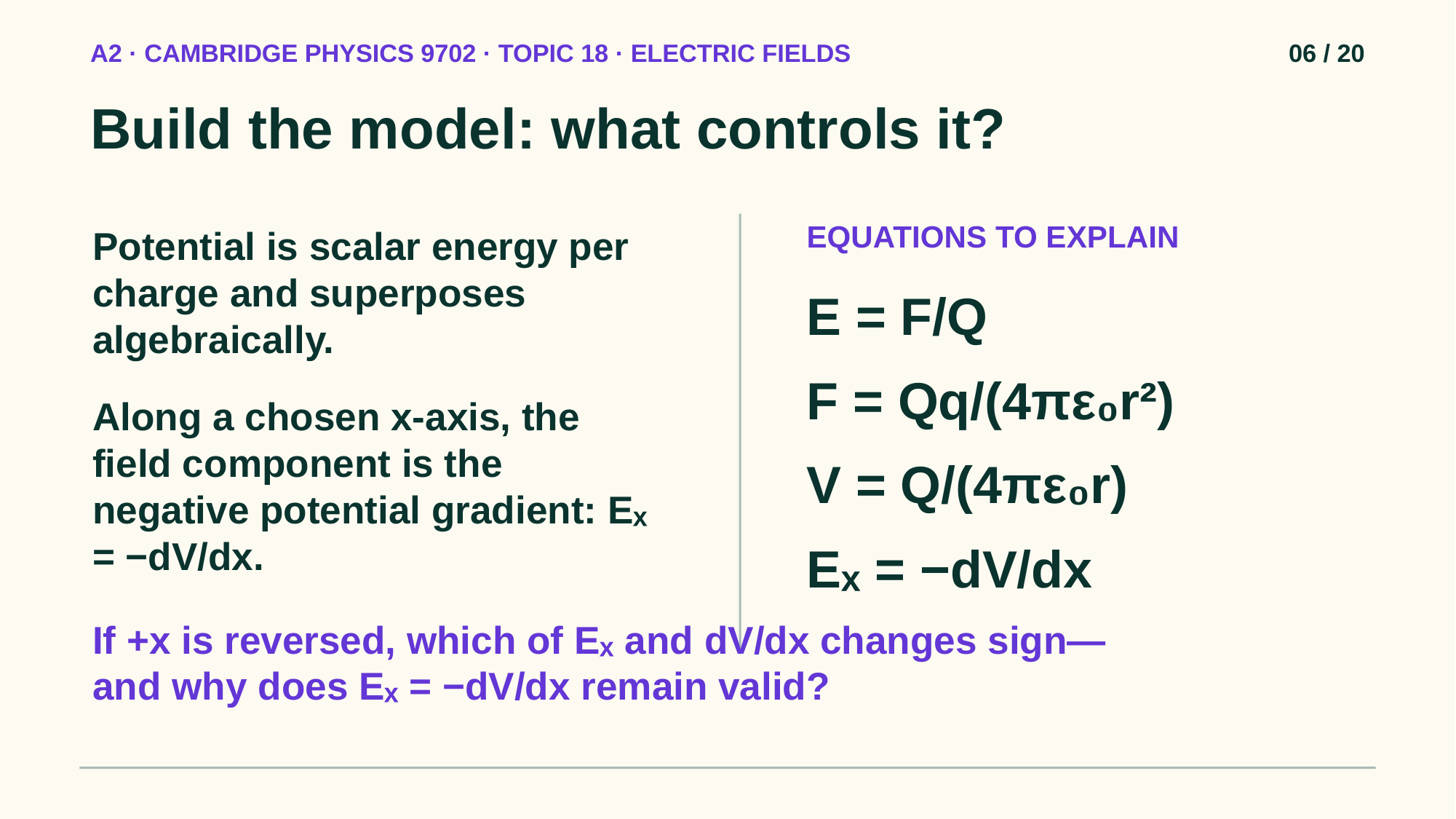

A2 · CAMBRIDGE PHYSICS 9702 · TOPIC 18 · ELECTRIC FIELDS
06 / 20
Build the model: what controls it?
EQUATIONS TO EXPLAIN

Potential is scalar energy per charge and superposes algebraically.
E = F/Q
F = Qq/(4πε₀r²)
Along a chosen x-axis, the field component is the negative potential gradient: Eₓ = −dV/dx.
V = Q/(4πε₀r)
Eₓ = −dV/dx
If +x is reversed, which of Eₓ and dV/dx changes sign—and why does Eₓ = −dV/dx remain valid?